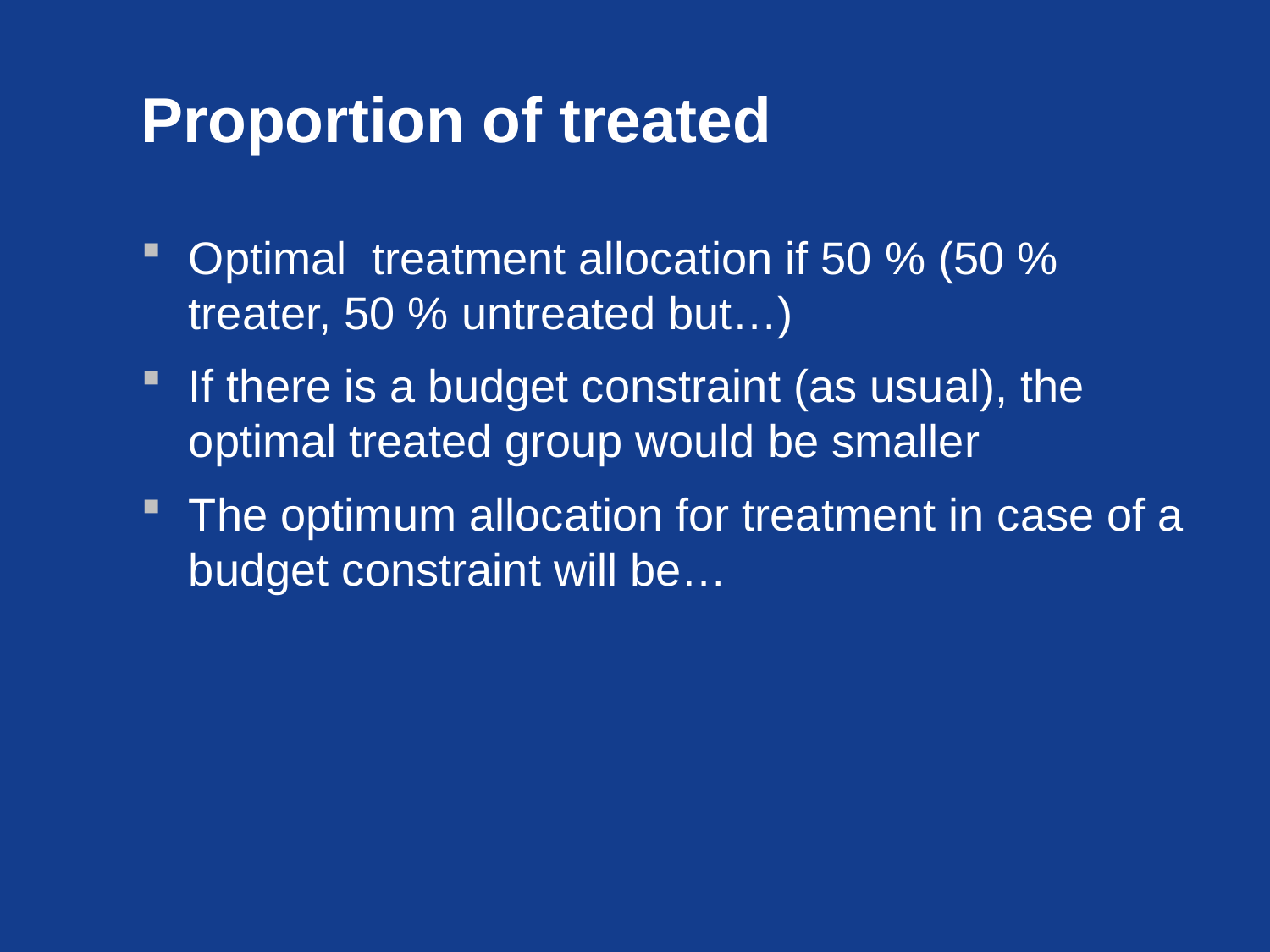

# Proportion of treated
Optimal  treatment allocation if 50 % (50 % treater, 50 % untreated but…)
If there is a budget constraint (as usual), the optimal treated group would be smaller
The optimum allocation for treatment in case of a budget constraint will be…